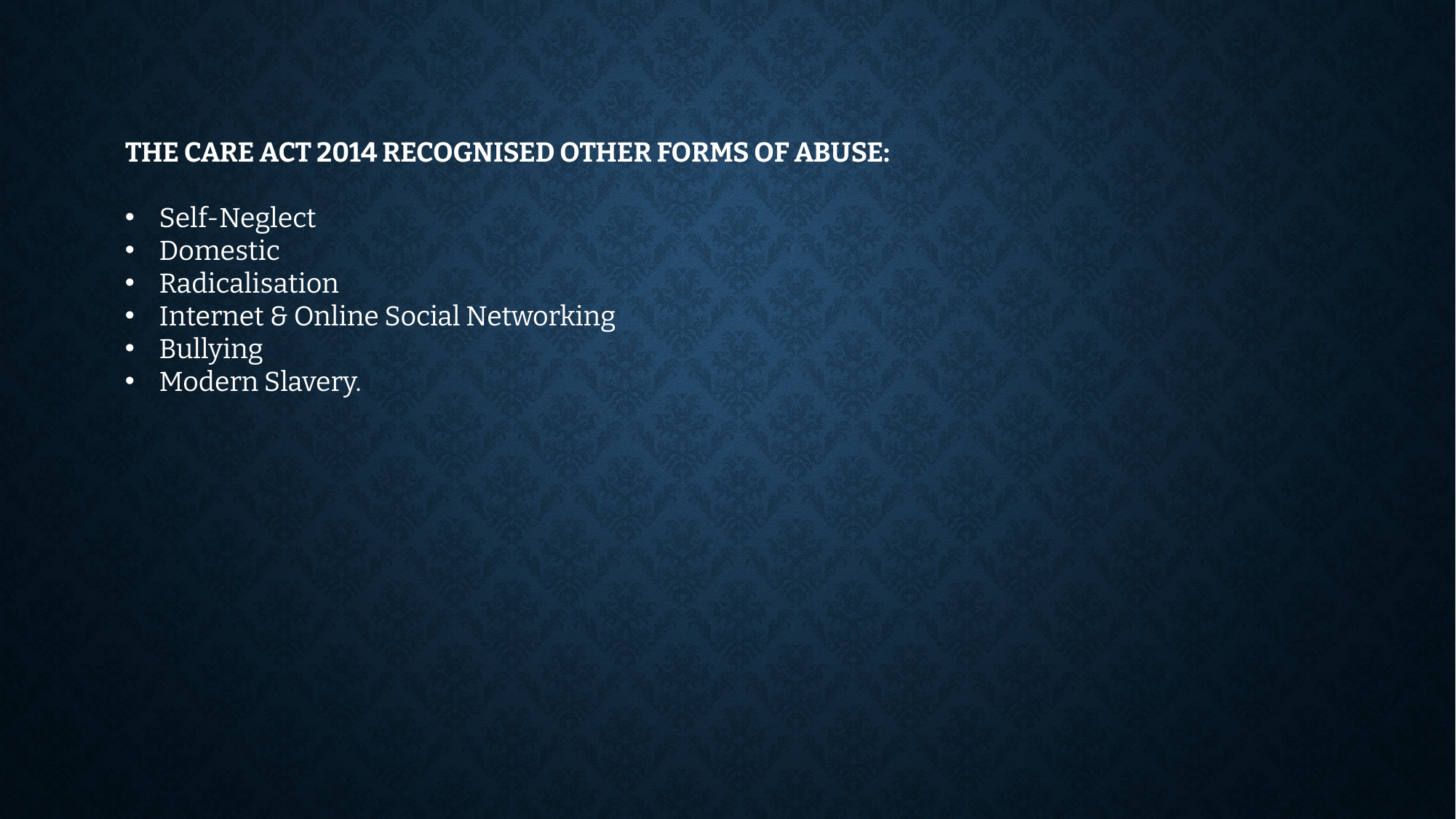

THE CARE ACT 2014 RECOGNISED OTHER FORMS OF ABUSE:

Self-Neglect
Domestic
Radicalisation
Internet & Online Social Networking
Bullying
Modern Slavery.